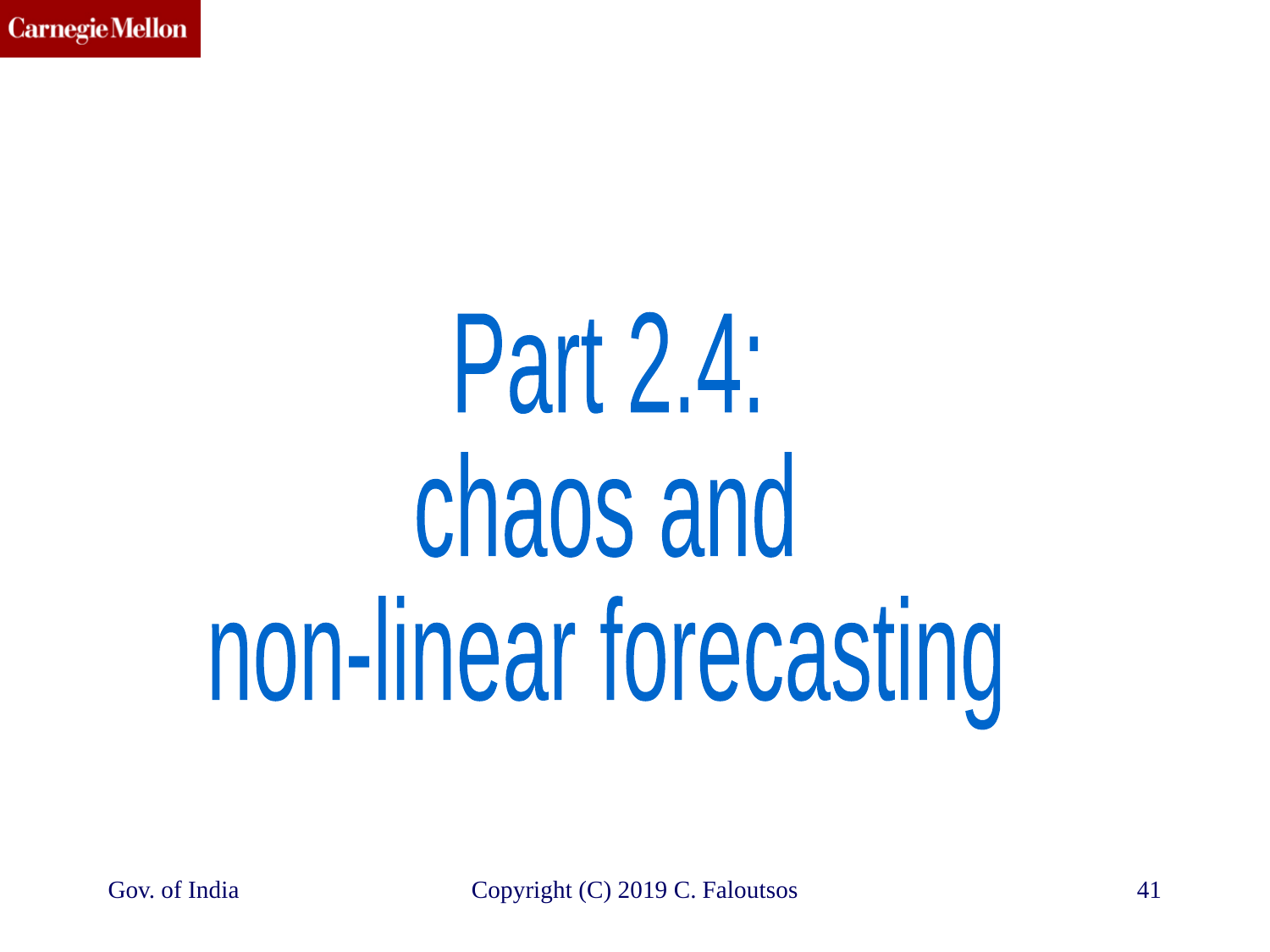

Part 2.4:
chaos and
non-linear forecasting
Gov. of India
Copyright (C) 2019 C. Faloutsos
41